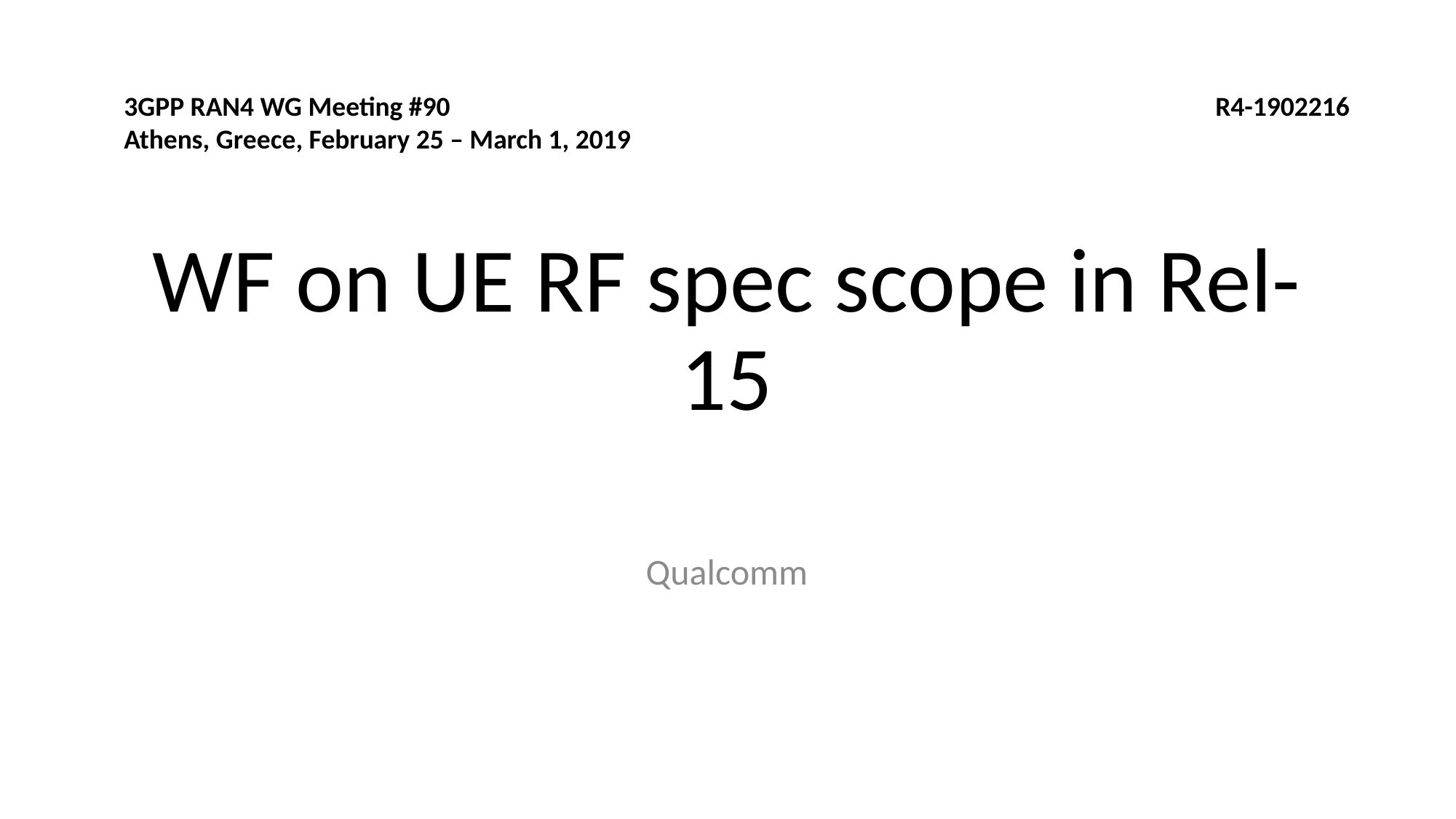

3GPP RAN4 WG Meeting #90	 							R4-1902216
Athens, Greece, February 25 – March 1, 2019

# WF on UE RF spec scope in Rel-15
Qualcomm